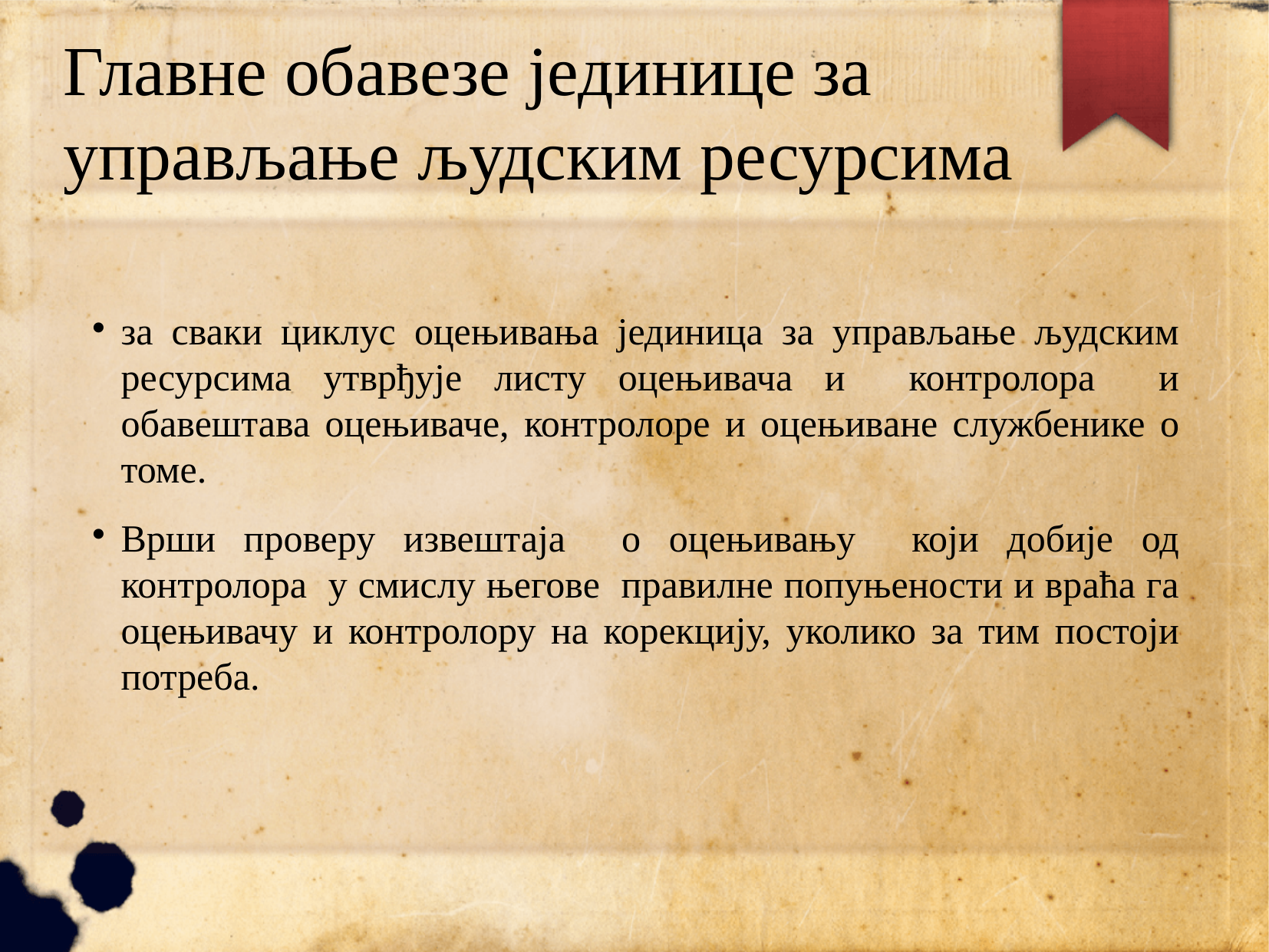

# Главне обавезе јединице за управљање људским ресурсима

за сваки циклус оцењивања јединица за управљање људским ресурсима утврђује листу оцењивача и  контролора  и обавештава оцењиваче, контролоре и оцењиване службенике о томе.
Врши проверу извештаја  о оцењивању  који добије од контролора  у смислу његове  правилне попуњености и враћа га оцењивачу и контролору на корекцију, уколико за тим постоји потреба.